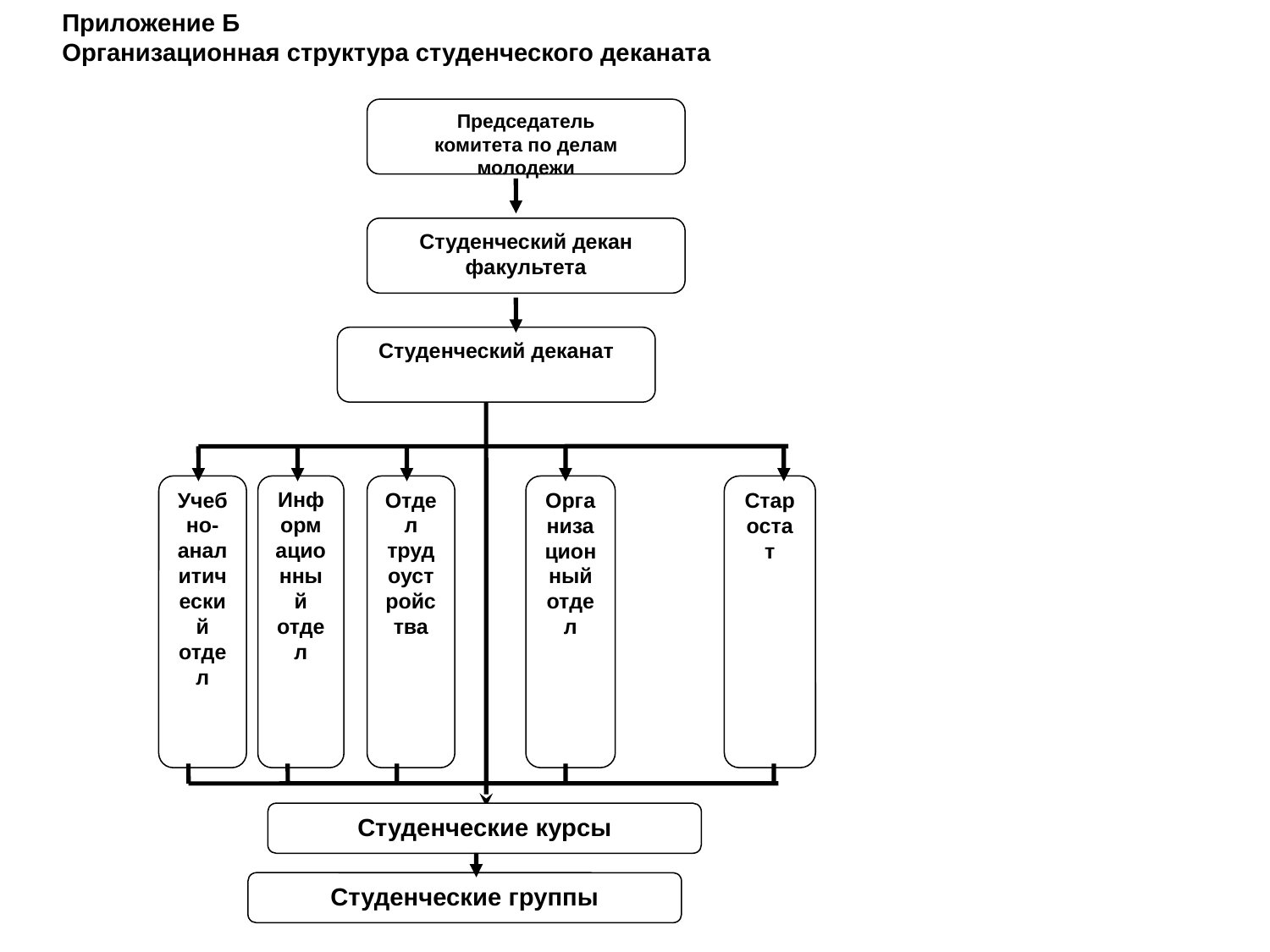

Приложение Б
Организационная структура студенческого деканата

Председатель
комитета по делам молодежи

Студенческий декан факультета

Студенческий деканат

Учебно-аналитический отдел
Информационный
отдел
Отдел
трудоустройства
Организационный отдел
Старостат

Студенческие курсы

Студенческие группы